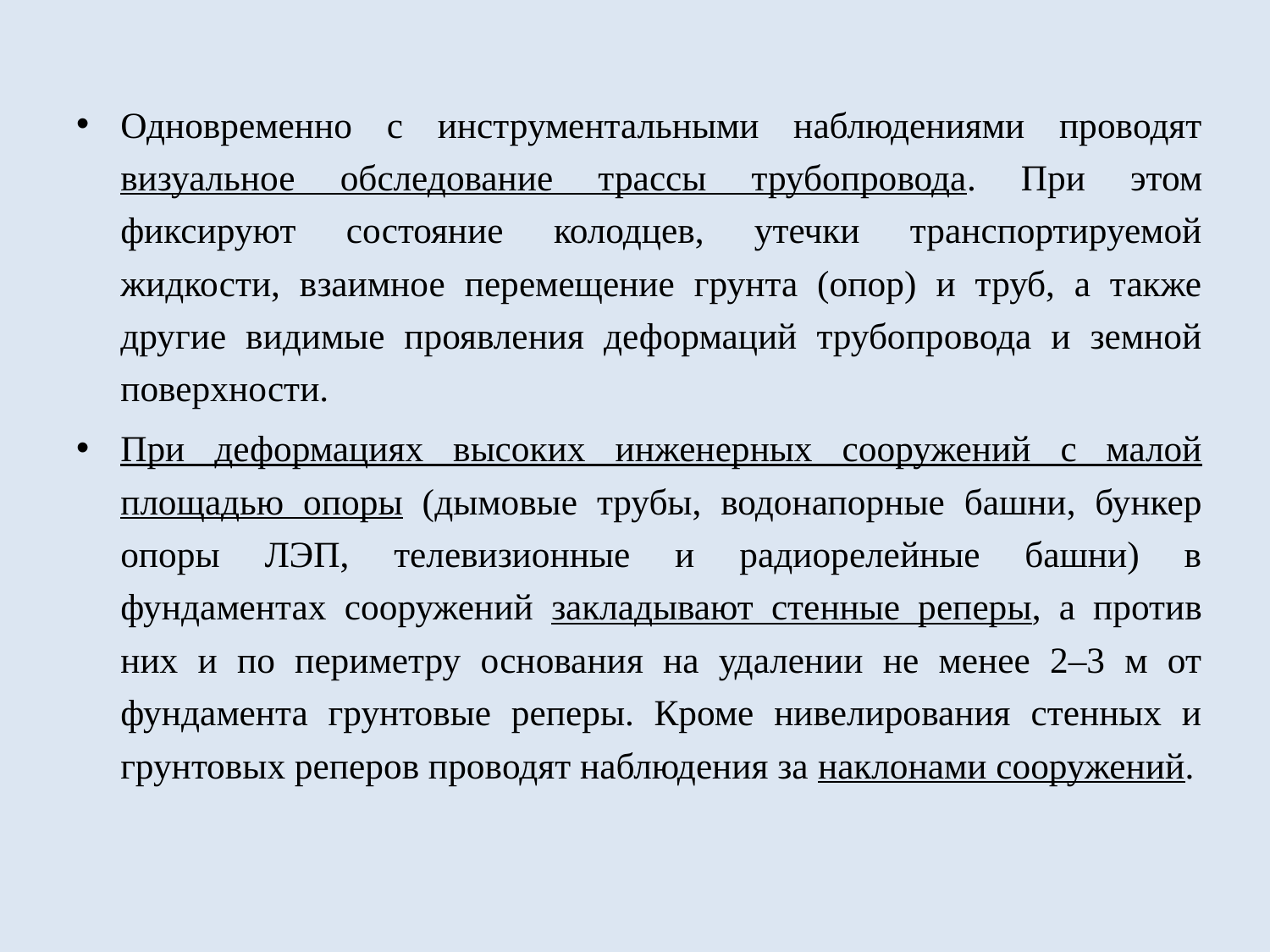

Одновременно с инструментальными наблюдениями проводят визуальное обследование трассы трубопровода. При этом фиксируют состояние колодцев, утечки транспортируемой жидкости, взаимное перемещение грунта (опор) и труб, а также другие видимые проявления деформаций трубопровода и земной поверхности.
При деформациях высоких инженерных сооружений с малой площадью опоры (дымовые трубы, водонапорные башни, бункер опоры ЛЭП, телевизионные и радиорелейные башни) в фундаментах сооружений закладывают стенные реперы, а против них и по периметру основания на удалении не менее 2–3 м от фундамента грунтовые реперы. Кроме нивелирования стенных и грунтовых реперов проводят наблюдения за наклонами сооружений.